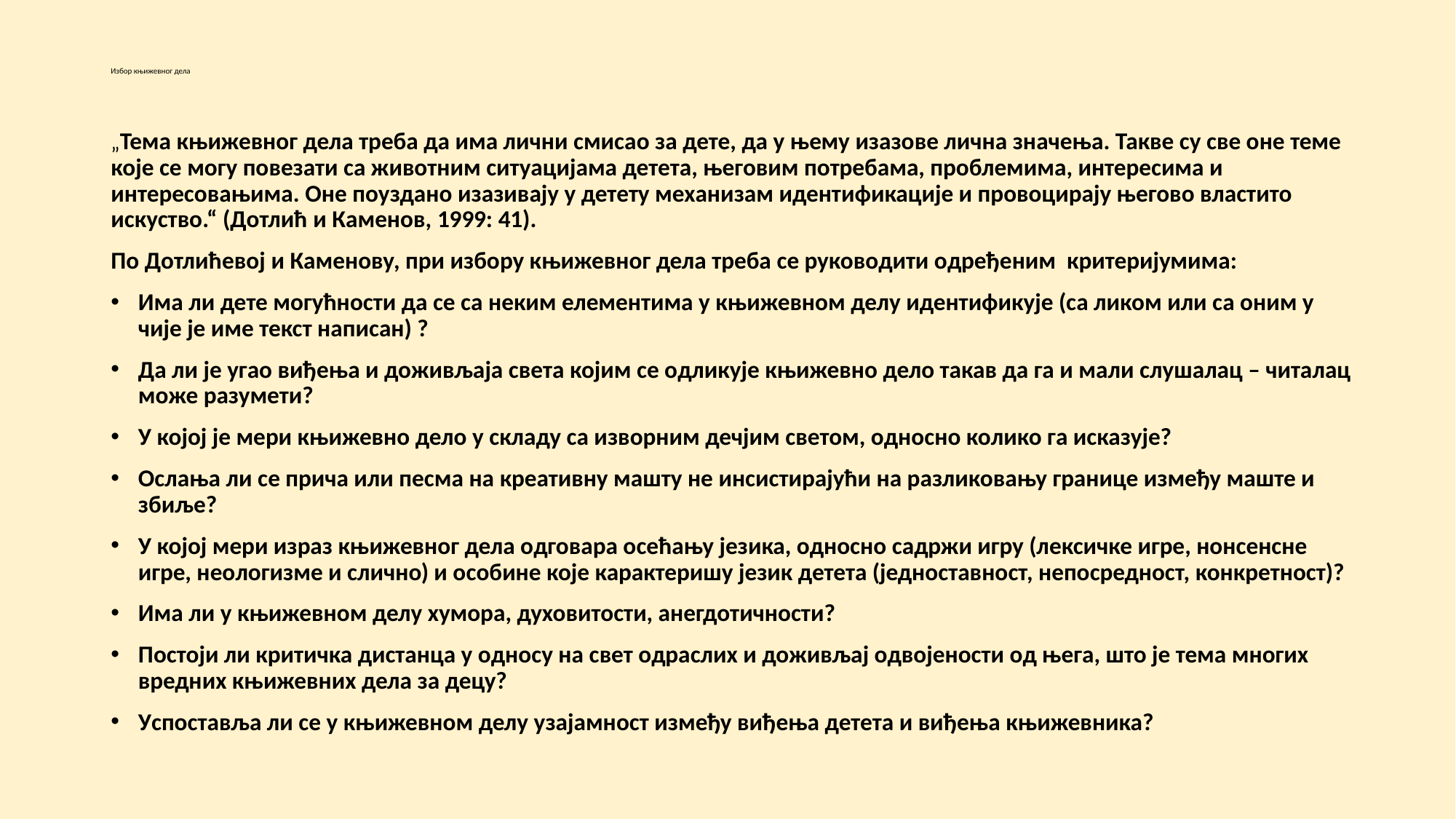

# Избор књижевног дела
„Тема књижевног дела треба да има лични смисао за дете, да у њему изазове лична значења. Такве су све оне теме које се могу повезати са животним ситуацијама детета, његовим потребама, проблемима, интересима и интересовањима. Оне поуздано изазивају у детету механизам идентификације и провоцирају његово властито искуство.“ (Дотлић и Каменов, 1999: 41).
По Дотлићевој и Каменову, при избору књижевног дела треба се руководити одређеним  критеријумима:
Има ли дете могућности да се са неким елементима у књижевном делу идентификује (са ликом или са оним у чије је име текст написан) ?
Да ли је угао виђења и доживљаја света којим се одликује књижевно дело такав да га и мали слушалац – читалац може разумети?
У којој је мери књижевно дело у складу са изворним дечјим светом, односно колико га исказује?
Ослања ли се прича или песма на креативну машту не инсистирајући на разликовању границе између маште и збиље?
У којој мери израз књижевног дела одговара осећању језика, односно садржи игру (лексичке игре, нонсенсне игре, неологизме и слично) и особине које карактеришу језик детета (једноставност, непосредност, конкретност)?
Има ли у књижевном делу хумора, духовитости, анегдотичности?
Постоји ли критичка дистанца у односу на свет одраслих и доживљај одвојености од њега, што је тема многих вредних књижевних дела за децу?
Успоставља ли се у књижевном делу узајамност између виђења детета и виђења књижевника?